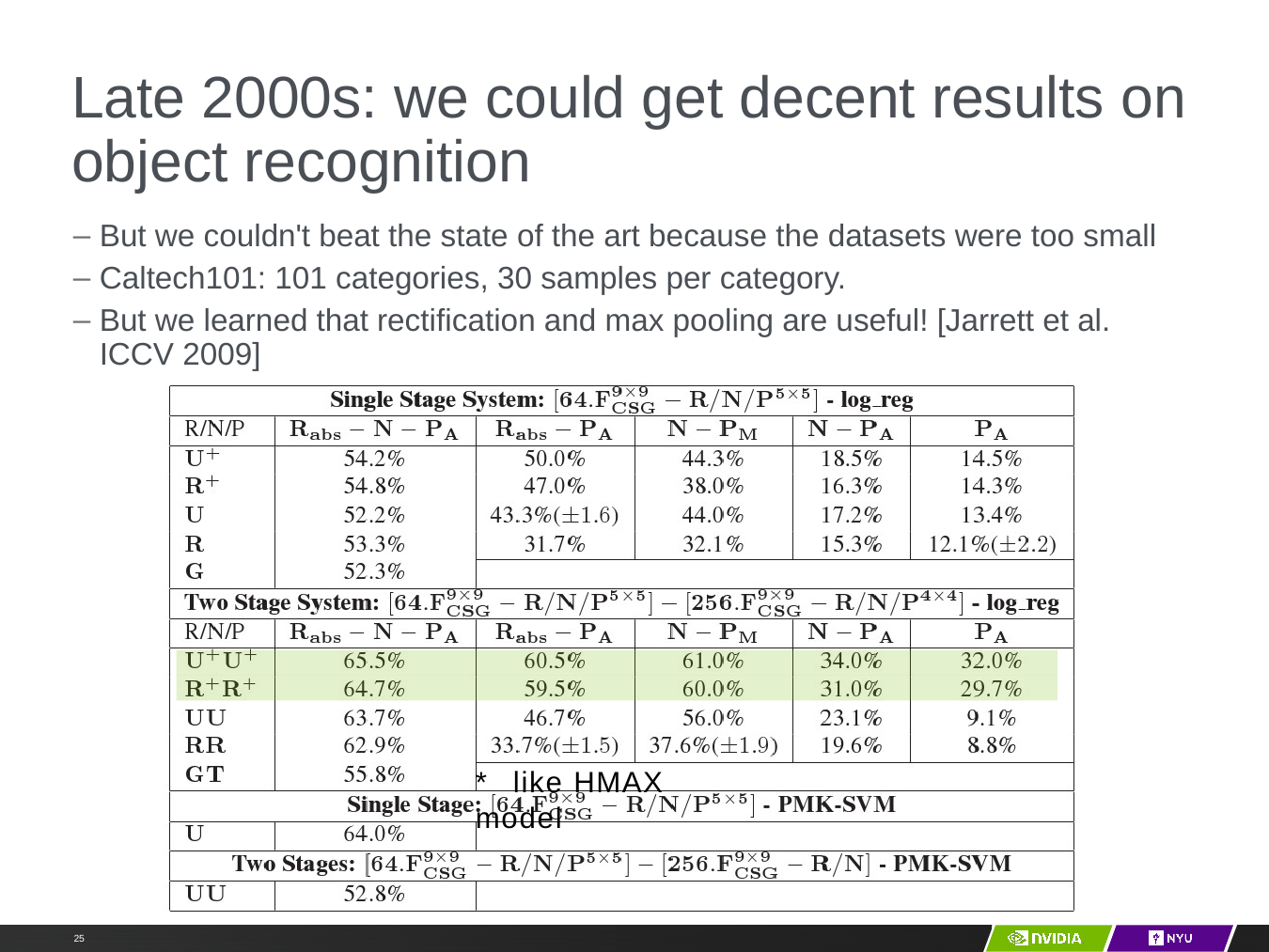

# Late 2000s: we could get decent results on object recognition
But we couldn't beat the state of the art because the datasets were too small
Caltech101: 101 categories, 30 samples per category.
But we learned that rectification and max pooling are useful! [Jarrett et al. ICCV 2009]

* like HMAX model